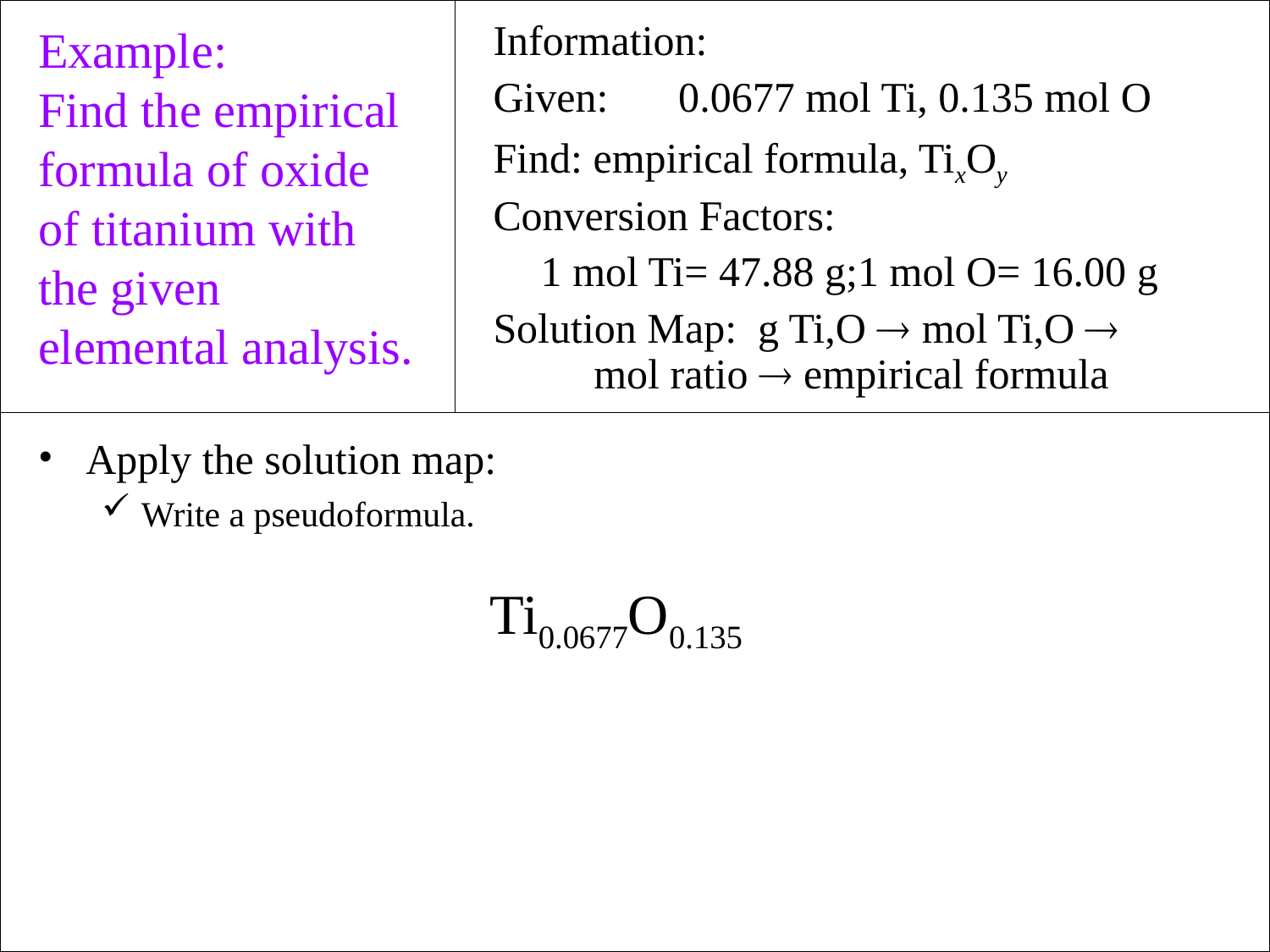

Example:
Find the empirical formula of oxide of titanium with the given elemental analysis.
Information:
Given:	 0.0677 mol Ti, 0.135 mol O
Find: empirical formula, TixOy
Conversion Factors:
	1 mol Ti= 47.88 g;1 mol O= 16.00 g
Solution Map:  g Ti,O → mol Ti,O →
	     mol ratio → empirical formula
Apply the solution map:
Write a pseudoformula.

Ti0.0677O0.135